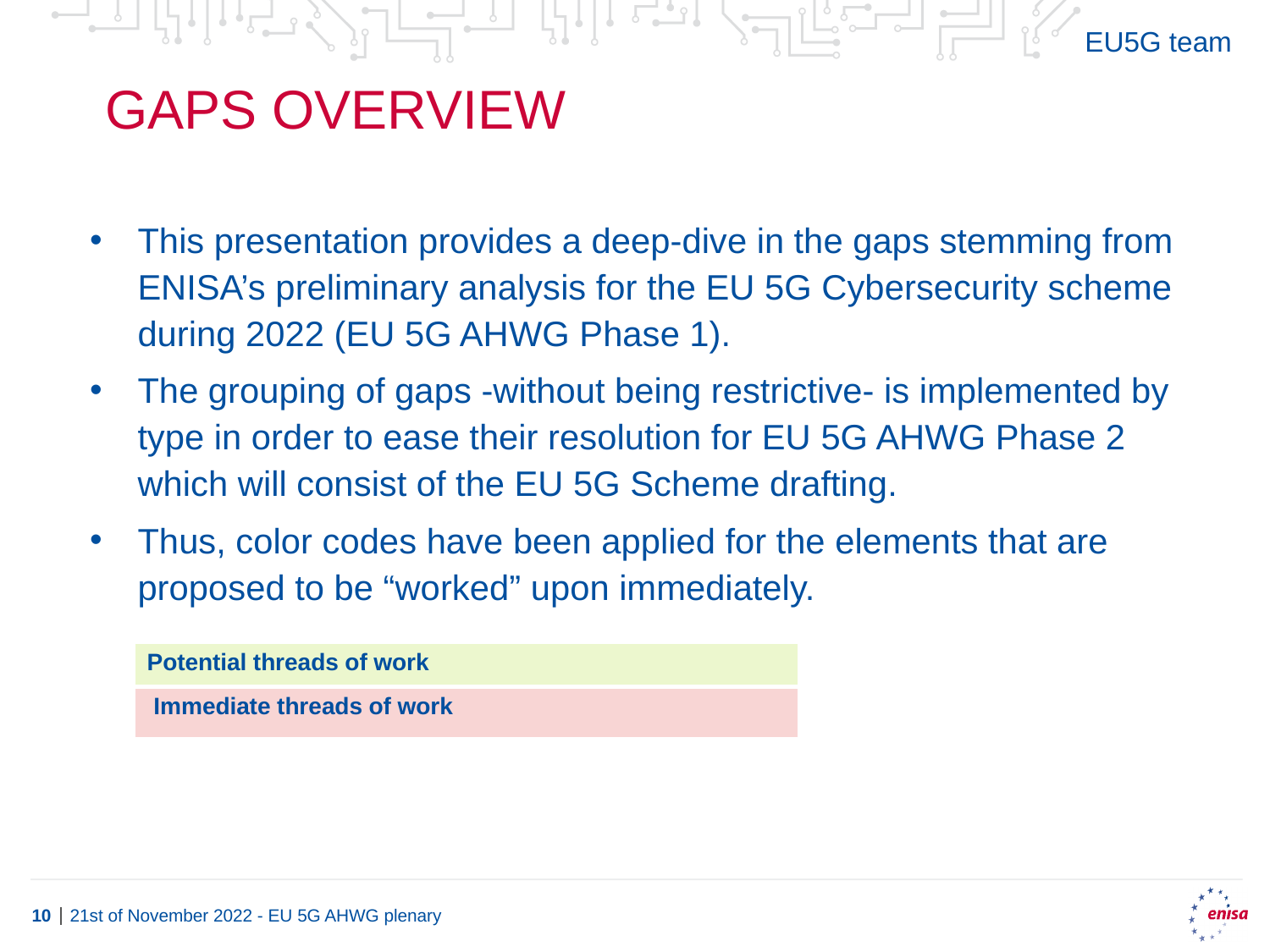

EU5G team

# GAPS OvervieW
This presentation provides a deep-dive in the gaps stemming from ENISA’s preliminary analysis for the EU 5G Cybersecurity scheme during 2022 (EU 5G AHWG Phase 1).
The grouping of gaps -without being restrictive- is implemented by type in order to ease their resolution for EU 5G AHWG Phase 2 which will consist of the EU 5G Scheme drafting.
Thus, color codes have been applied for the elements that are proposed to be “worked” upon immediately.

| Potential threads of work |
| --- |
| Immediate threads of work |
21st of November 2022 - EU 5G AHWG plenary